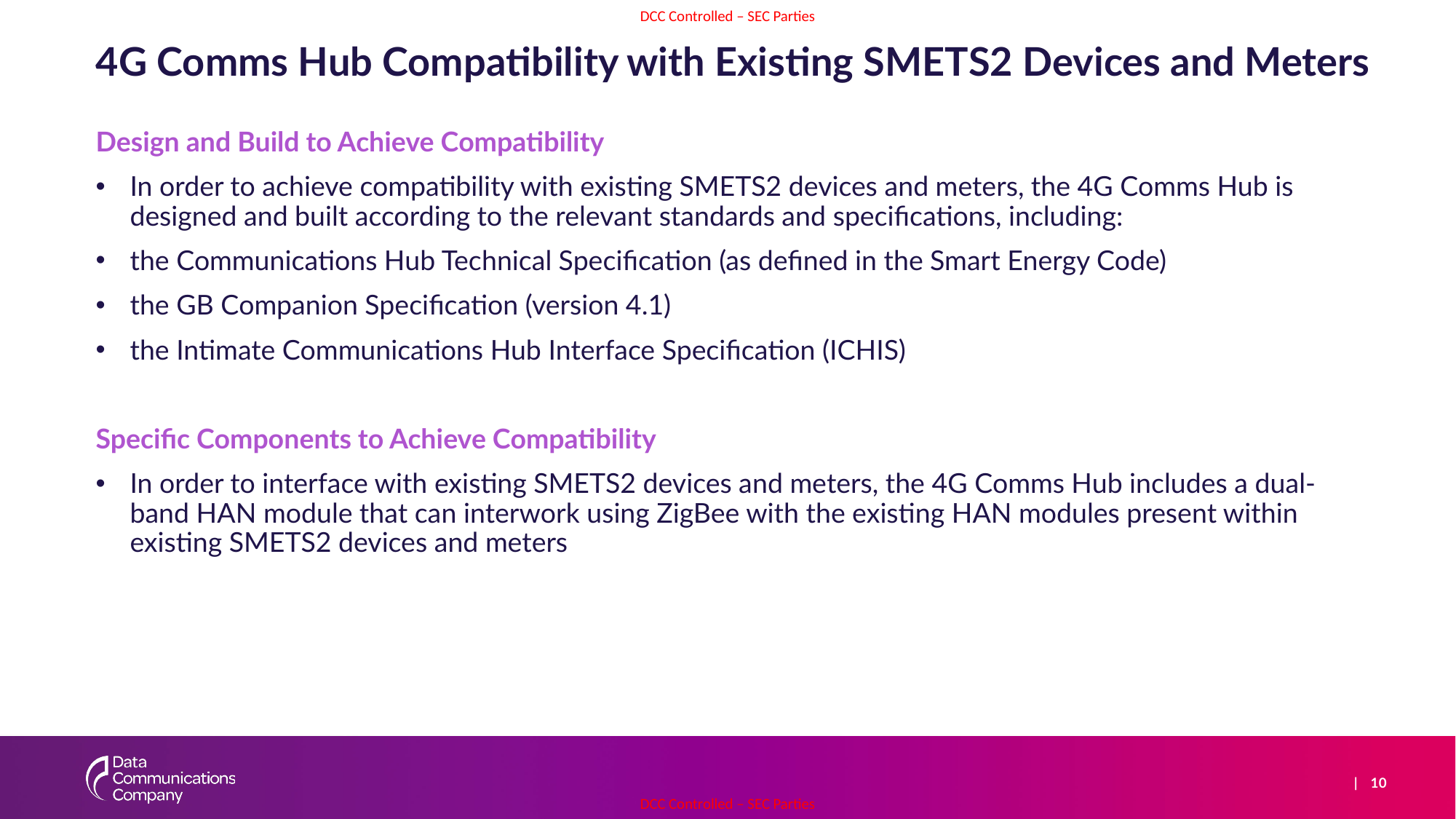

# 4G Comms Hub Compatibility with Existing SMETS2 Devices and Meters
Design and Build to Achieve Compatibility
In order to achieve compatibility with existing SMETS2 devices and meters, the 4G Comms Hub is designed and built according to the relevant standards and specifications, including:
the Communications Hub Technical Specification (as defined in the Smart Energy Code)
the GB Companion Specification (version 4.1)
the Intimate Communications Hub Interface Specification (ICHIS)

Specific Components to Achieve Compatibility
In order to interface with existing SMETS2 devices and meters, the 4G Comms Hub includes a dual-band HAN module that can interwork using ZigBee with the existing HAN modules present within existing SMETS2 devices and meters